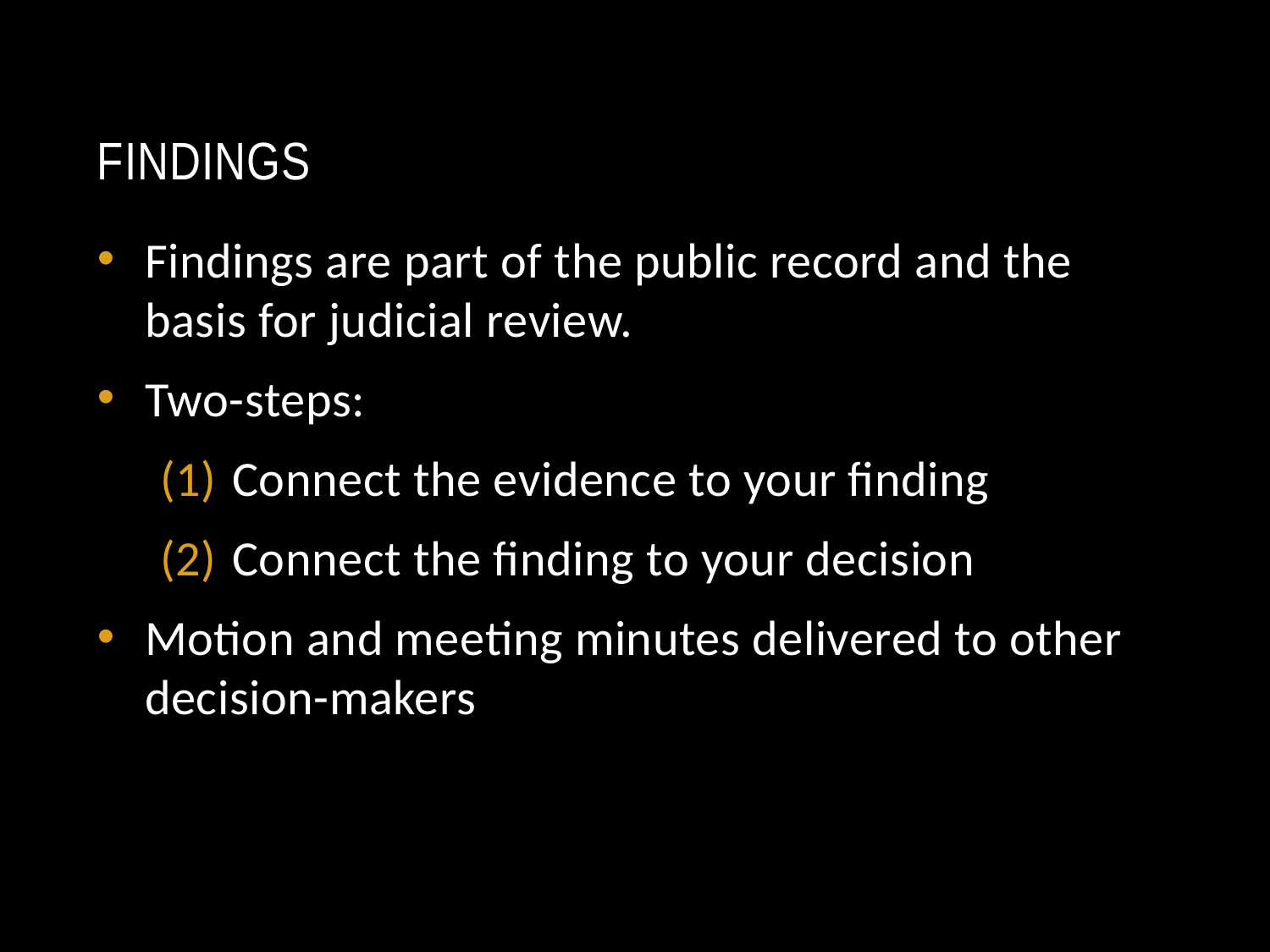

# FINDINGS
Findings are part of the public record and the basis for judicial review.
Two-steps:
Connect the evidence to your finding
Connect the finding to your decision
Motion and meeting minutes delivered to other decision-makers